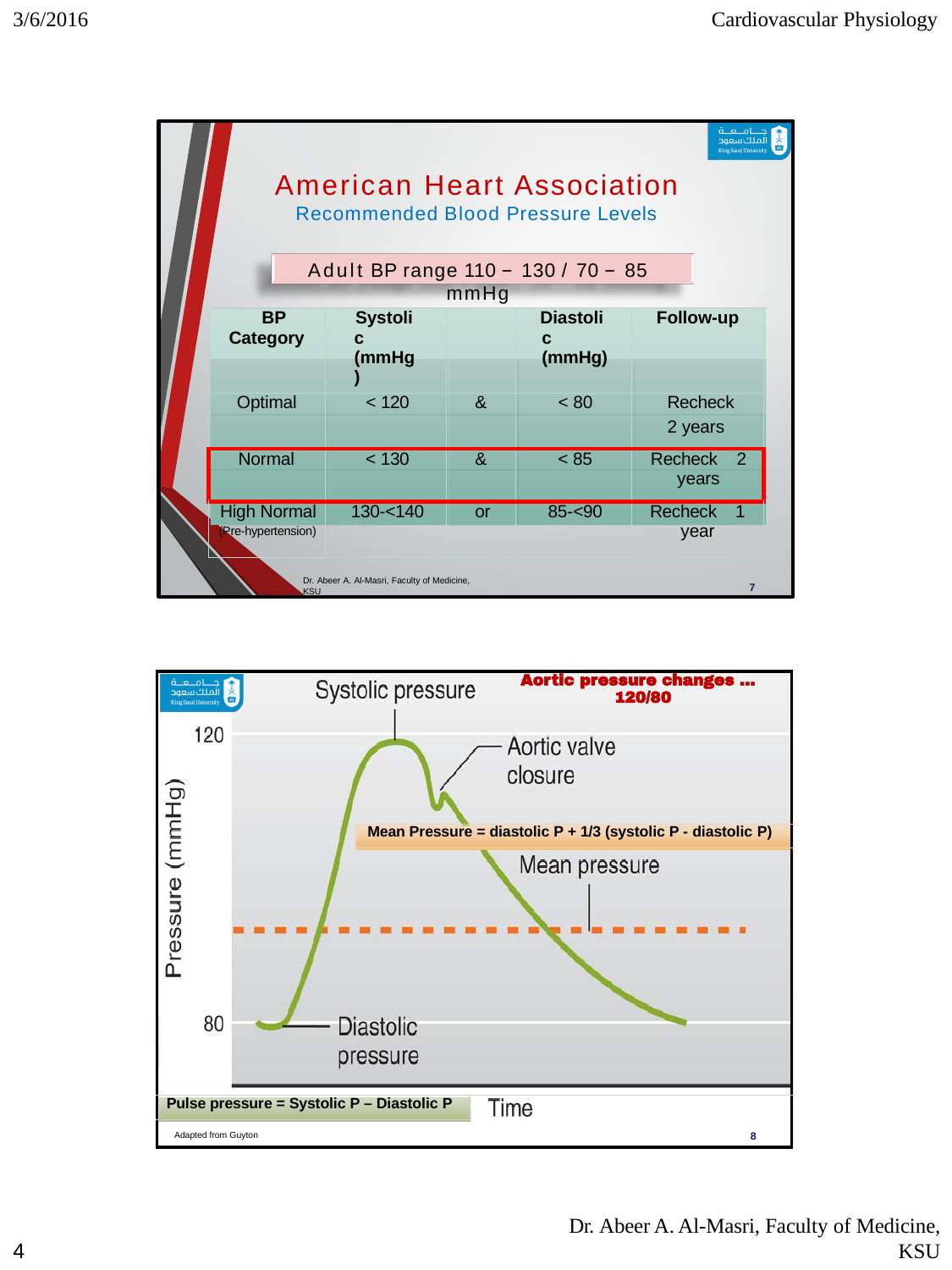

3/6/2016
Cardiovascular Physiology

American Heart Association
Recommended Blood Pressure Levels

Adult BP range 110 – 130 / 70 – 85 mmHg

| BP Category | Systolic (mmHg) |  | Diastolic (mmHg) | Follow-up |
| --- | --- | --- | --- | --- |
| Optimal | < 120 | & | < 80 | Recheck 2 years |
| Normal | < 130 | & | < 85 | Recheck 2 years |
| High Normal (Pre-hypertension) | 130-<140 | or | 85-<90 | Recheck 1 year |

Dr. Abeer A. Al-Masri, Faculty of Medicine, KSU
7
| Aortic pressure changes … 120/80 |  |  |
| --- | --- | --- |
|  | Mean Pressure = diastolic P + 1/3 (systolic P - diastolic P) |  |
|  |  |  |
| Pulse pressure = Systolic P – Diastolic P |  |  |
| Adapted from Guyton |  | 8 |

Dr. Abeer A. Al-Masri, Faculty of Medicine,
KSU
4